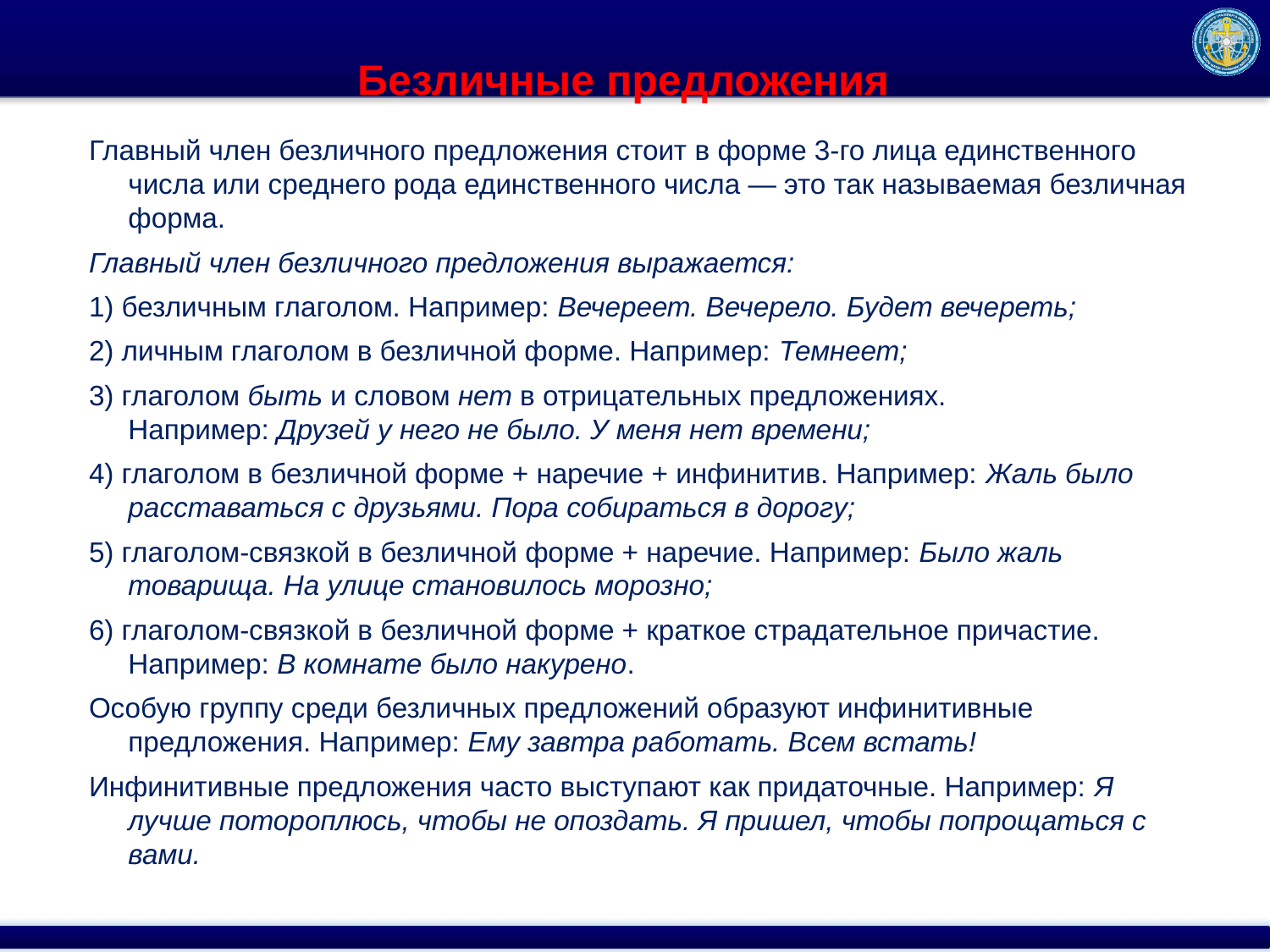

# Безличные предложения
Главный член безличного предложения стоит в форме 3-го лица единственного числа или среднего рода единственного числа — это так называемая безличная форма.
Главный член безличного предложения выражается:
1) безличным глаголом. Например: Вечереет. Вечерело. Будет вечереть;
2) личным глаголом в безличной форме. Например: Темнеет;
3) глаголом быть и словом нет в отрицательных предложениях. Например: Друзей у него не было. У меня нет времени;
4) глаголом в безличной форме + наречие + инфинитив. Например: Жаль было расставаться с друзьями. Пора собираться в дорогу;
5) глаголом-связкой в безличной форме + наречие. Например: Было жаль товарища. На улице становилось морозно;
6) глаголом-связкой в безличной форме + краткое страдательное причастие. Например: В комнате было накурено.
Особую группу среди безличных предложений образуют инфинитивные предложения. Например: Ему завтра работать. Всем встать!
Инфинитивные предложения часто выступают как придаточные. Например: Я лучше потороплюсь, чтобы не опоздать. Я пришел, чтобы попрощаться с вами.